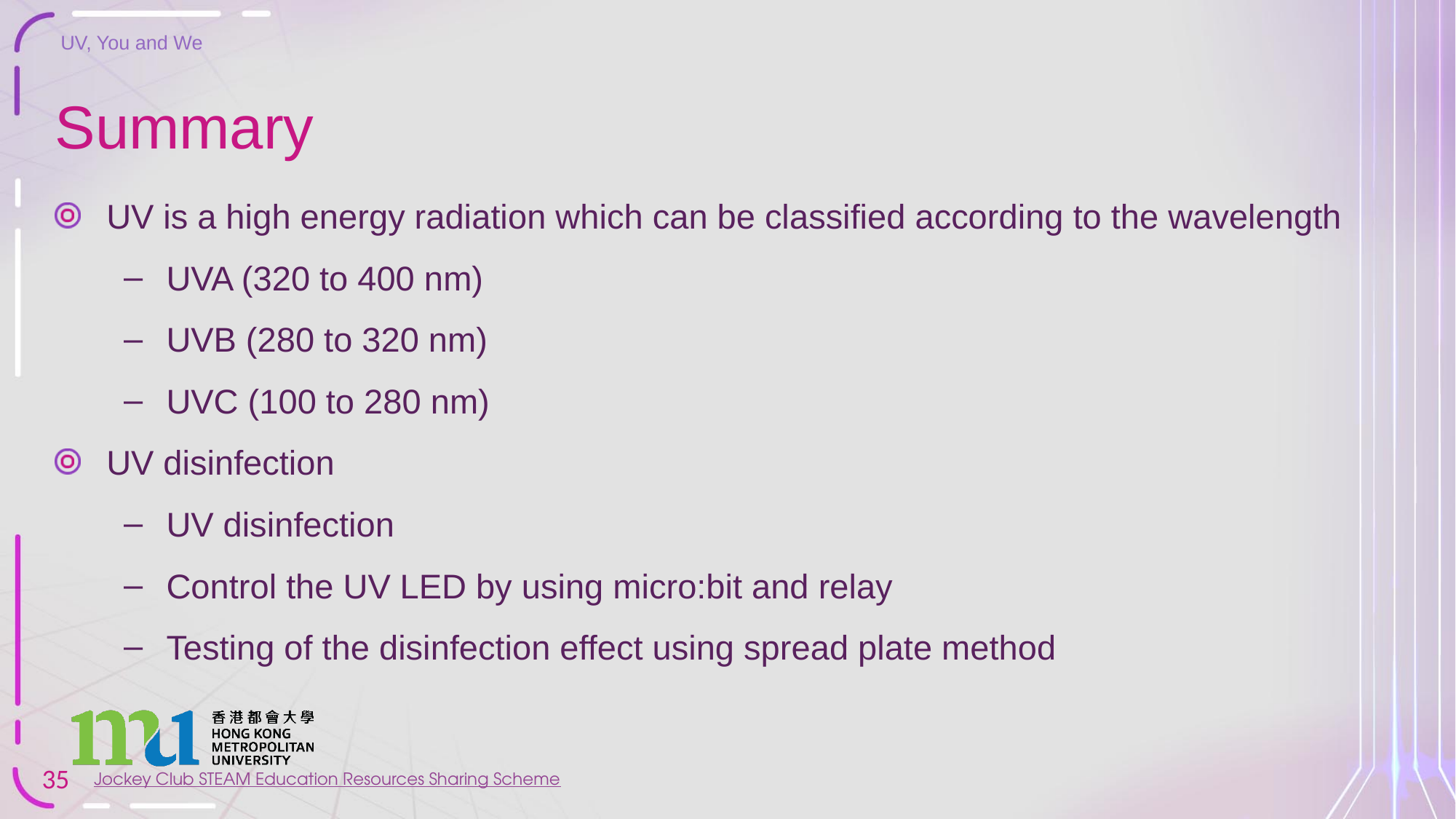

# Summary
UV is a high energy radiation which can be classified according to the wavelength
UVA (320 to 400 nm)
UVB (280 to 320 nm)
UVC (100 to 280 nm)
UV disinfection
UV disinfection
Control the UV LED by using micro:bit and relay
Testing of the disinfection effect using spread plate method